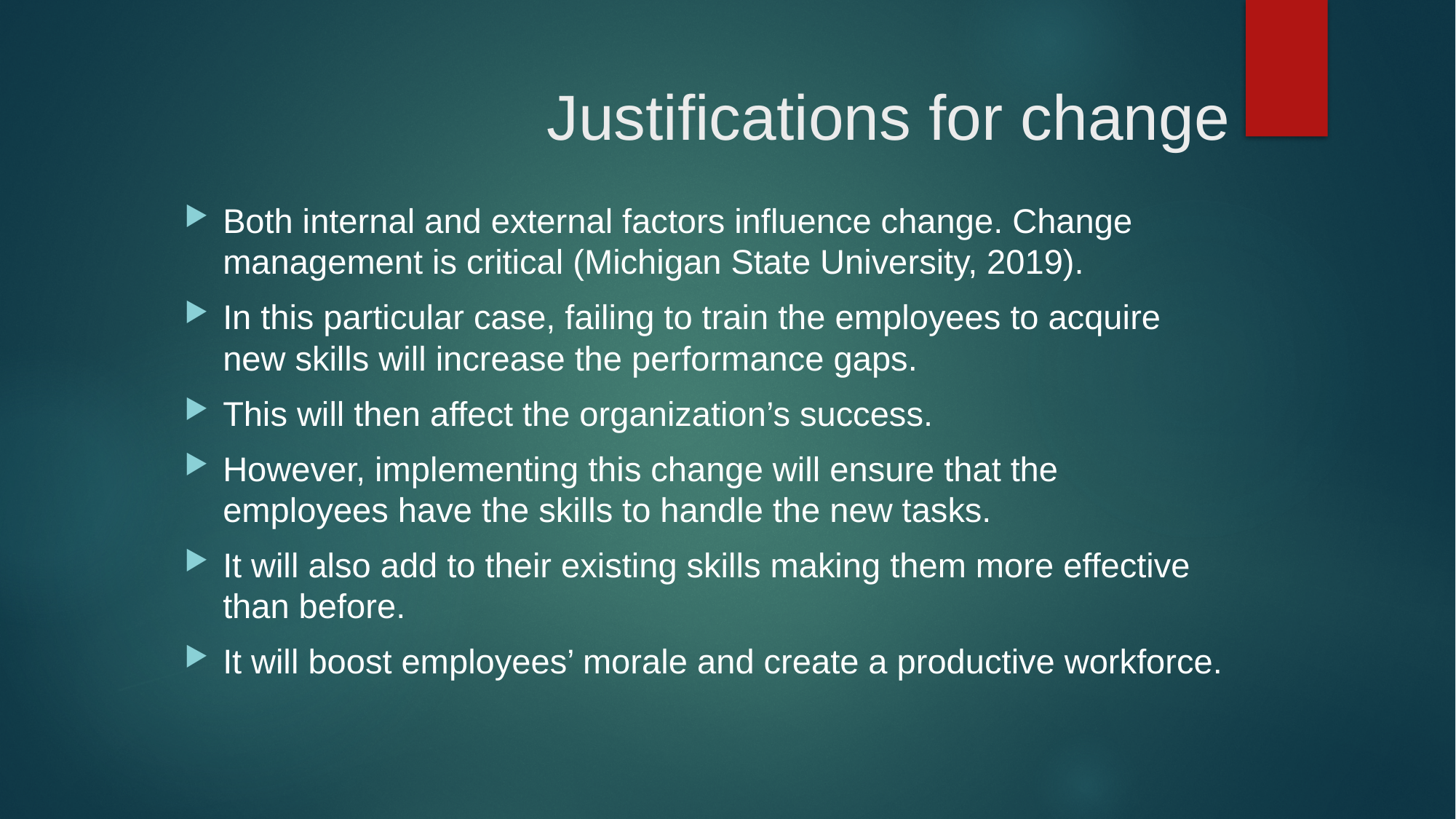

# Justifications for change
Both internal and external factors influence change. Change management is critical (Michigan State University, 2019).
In this particular case, failing to train the employees to acquire new skills will increase the performance gaps.
This will then affect the organization’s success.
However, implementing this change will ensure that the employees have the skills to handle the new tasks.
It will also add to their existing skills making them more effective than before.
It will boost employees’ morale and create a productive workforce.